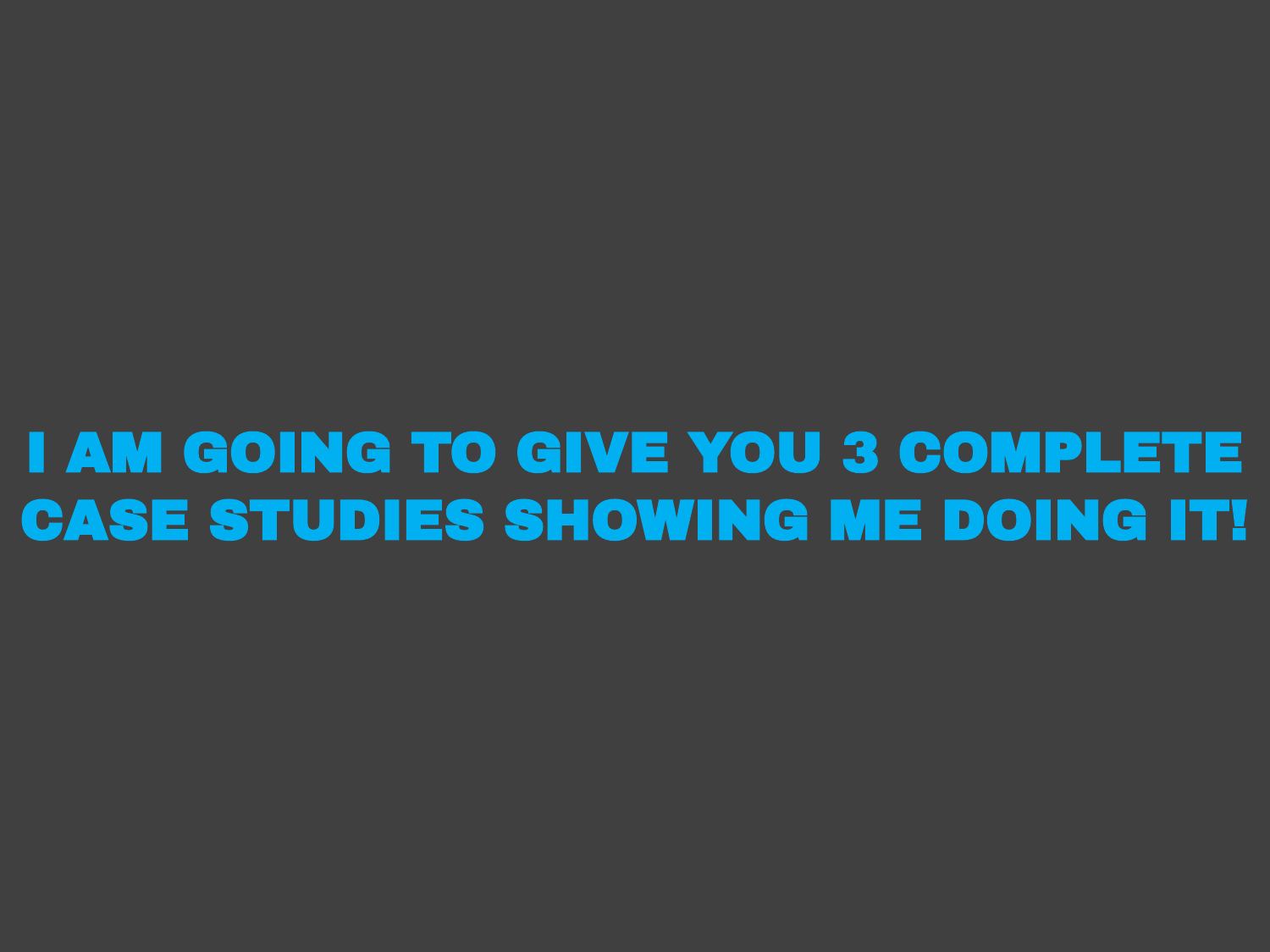

# I AM GOING TO GIVE YOU 3 COMPLETE CASE STUDIES SHOWING ME DOING IT!